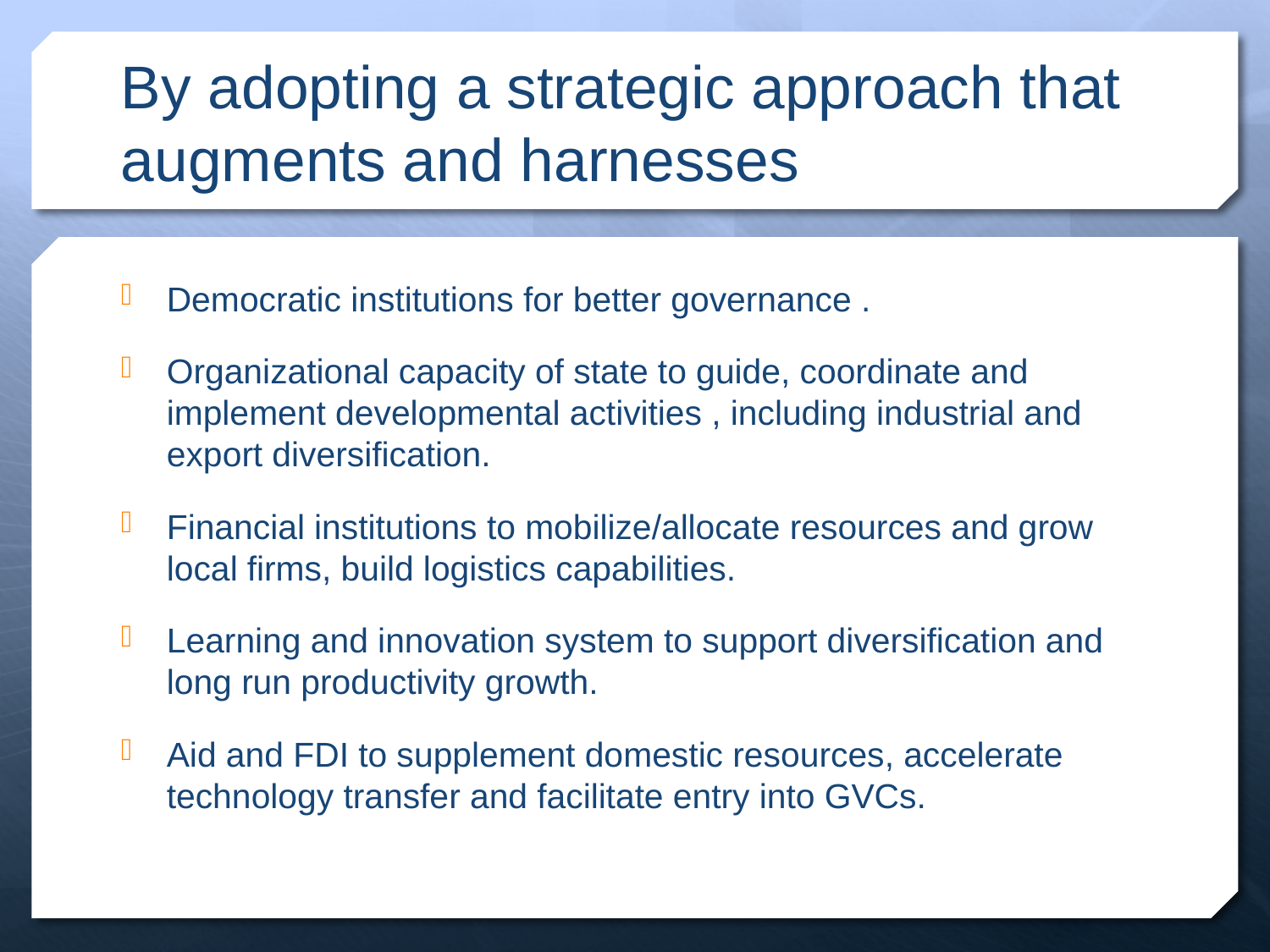

# By adopting a strategic approach that augments and harnesses
Democratic institutions for better governance .
Organizational capacity of state to guide, coordinate and implement developmental activities , including industrial and export diversification.
Financial institutions to mobilize/allocate resources and grow local firms, build logistics capabilities.
Learning and innovation system to support diversification and long run productivity growth.
Aid and FDI to supplement domestic resources, accelerate technology transfer and facilitate entry into GVCs.